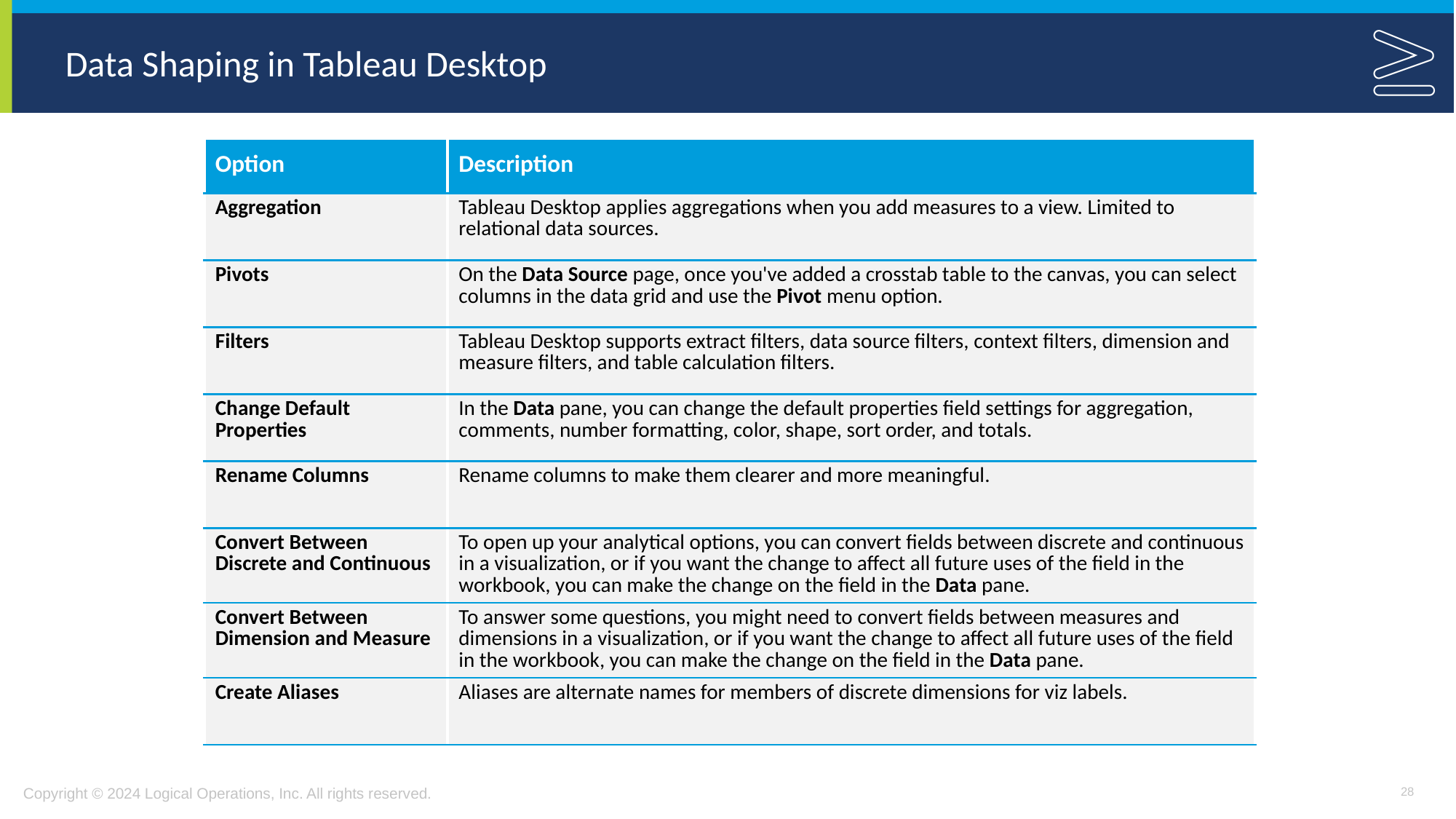

# Data Shaping in Tableau Desktop
| Option | Description |
| --- | --- |
| Aggregation | Tableau Desktop applies aggregations when you add measures to a view. Limited to relational data sources. |
| Pivots | On the Data Source page, once you've added a crosstab table to the canvas, you can select columns in the data grid and use the Pivot menu option. |
| Filters | Tableau Desktop supports extract filters, data source filters, context filters, dimension and measure filters, and table calculation filters. |
| Change Default Properties | In the Data pane, you can change the default properties field settings for aggregation, comments, number formatting, color, shape, sort order, and totals. |
| Rename Columns | Rename columns to make them clearer and more meaningful. |
| Convert Between Discrete and Continuous | To open up your analytical options, you can convert fields between discrete and continuous in a visualization, or if you want the change to affect all future uses of the field in the workbook, you can make the change on the field in the Data pane. |
| Convert Between Dimension and Measure | To answer some questions, you might need to convert fields between measures and dimensions in a visualization, or if you want the change to affect all future uses of the field in the workbook, you can make the change on the field in the Data pane. |
| Create Aliases | Aliases are alternate names for members of discrete dimensions for viz labels. |
28